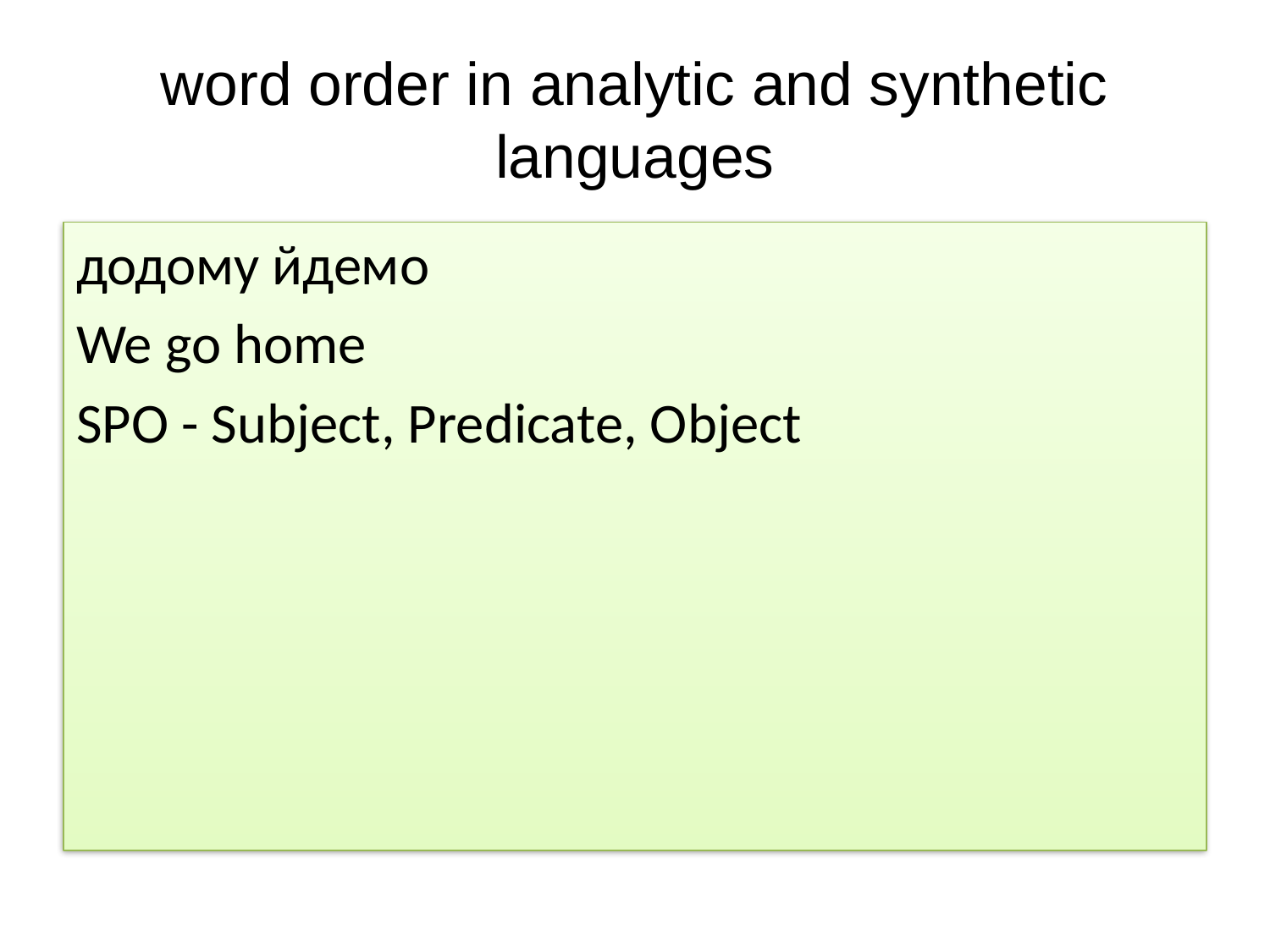

# word order in analytic and synthetic languages
додому йдемо
We go home
SPO - Subject, Predicate, Object